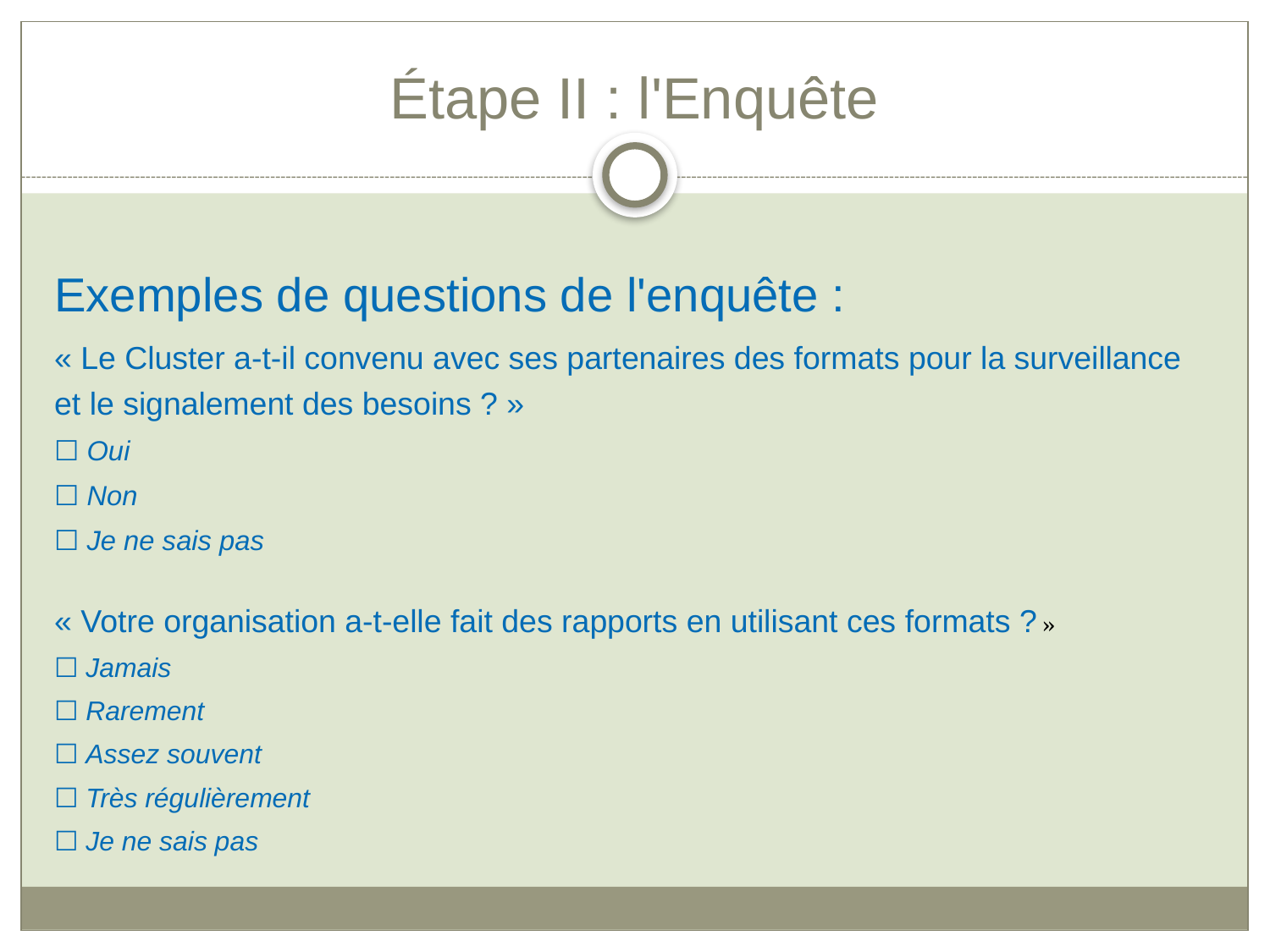

# Étape II : l'Enquête

Exemples de questions de l'enquête :
« Le Cluster a-t-il convenu avec ses partenaires des formats pour la surveillance et le signalement des besoins ? »
☐ Oui
☐ Non
☐ Je ne sais pas

« Votre organisation a-t-elle fait des rapports en utilisant ces formats ? »
☐ Jamais
☐ Rarement
☐ Assez souvent
☐ Très régulièrement
☐ Je ne sais pas